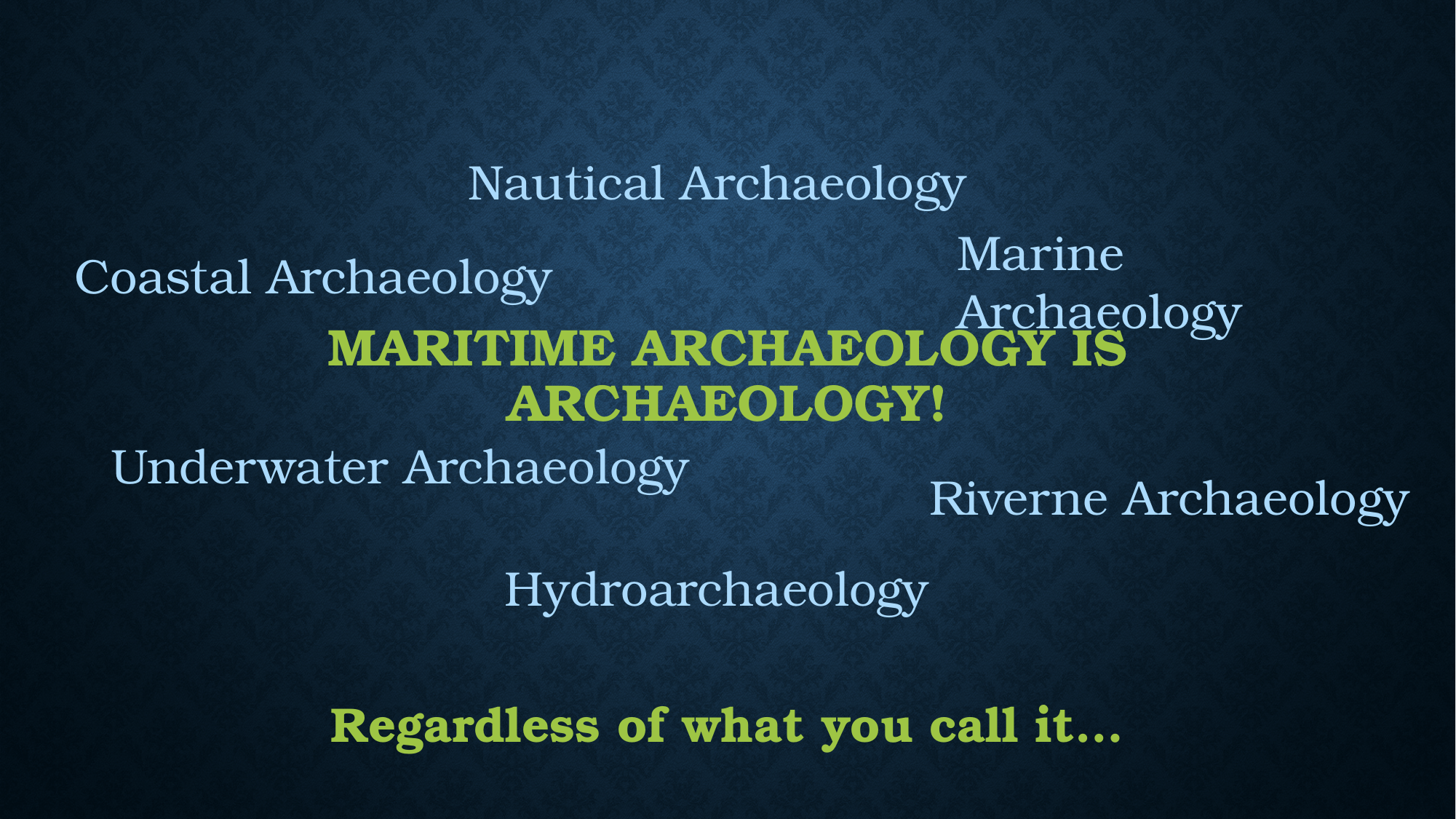

Nautical Archaeology
Coastal Archaeology
Marine Archaeology
# Maritime Archaeology is Archaeology!
Underwater Archaeology
Riverne Archaeology
Hydroarchaeology
Regardless of what you call it…